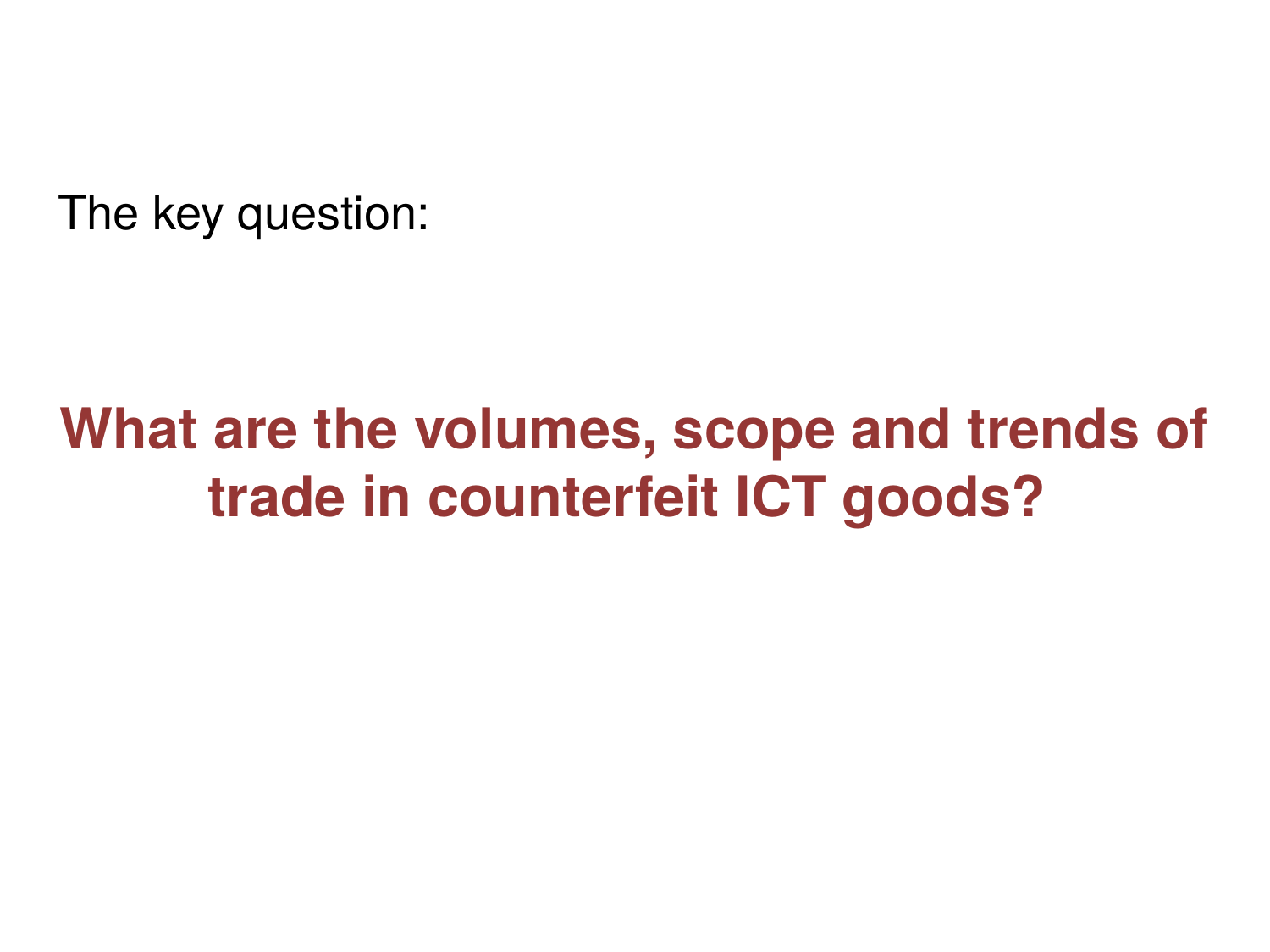

The key question:
What are the volumes, scope and trends of trade in counterfeit ICT goods?